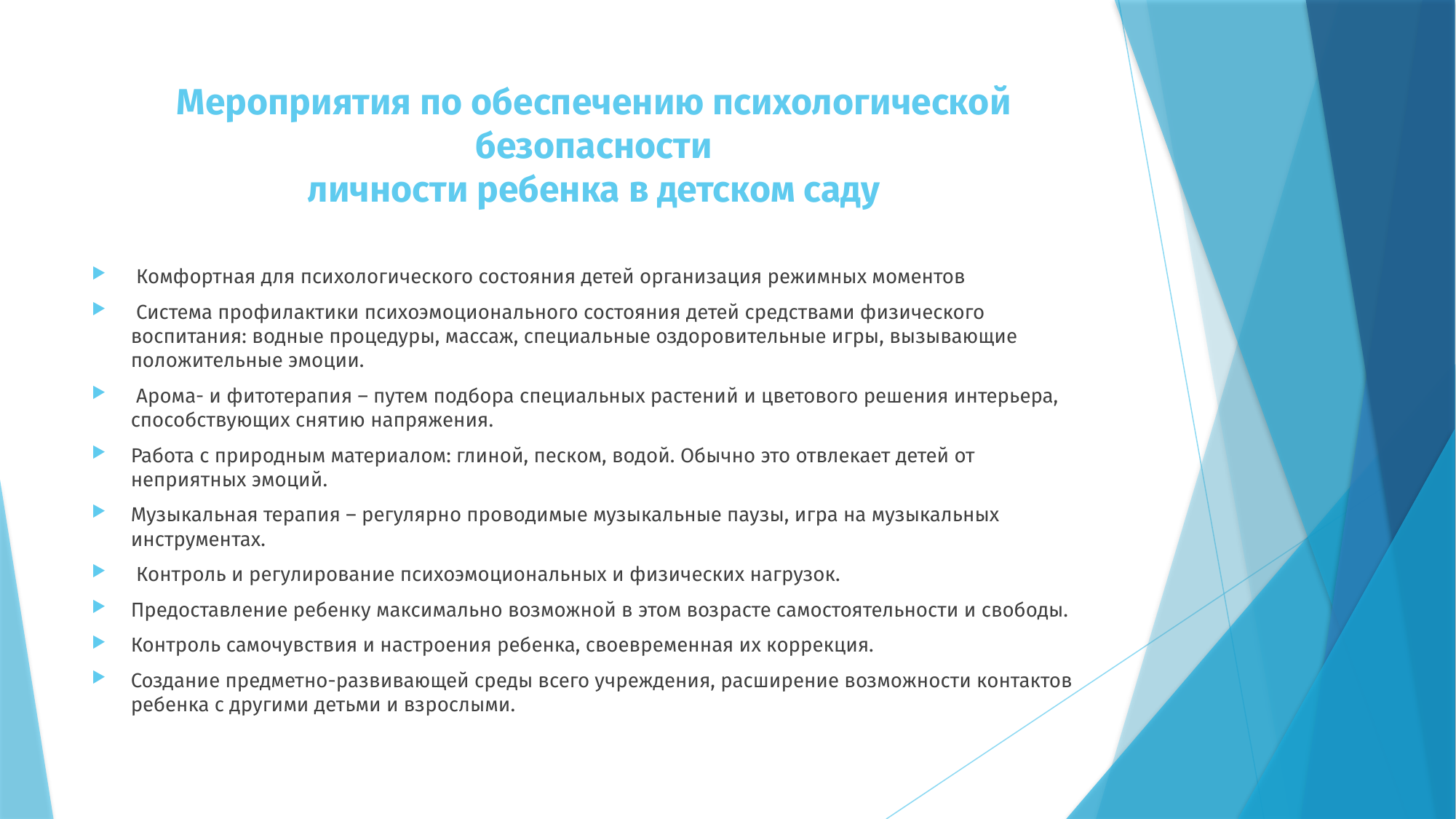

# Мероприятия по обеспечению психологической безопасности личности ребенка в детском саду
 Комфортная для психологического состояния детей организация режимных моментов
 Система профилактики психоэмоционального состояния детей средствами физического воспитания: водные процедуры, массаж, специальные оздоровительные игры, вызывающие положительные эмоции.
 Арома- и фитотерапия – путем подбора специальных растений и цветового решения интерьера, способствующих снятию напряжения.
Работа с природным материалом: глиной, песком, водой. Обычно это отвлекает детей от неприятных эмоций.
Музыкальная терапия – регулярно проводимые музыкальные паузы, игра на музыкальных инструментах.
 Контроль и регулирование психоэмоциональных и физических нагрузок.
Предоставление ребенку максимально возможной в этом возрасте самостоятельности и свободы.
Контроль самочувствия и настроения ребенка, своевременная их коррекция.
Создание предметно-развивающей среды всего учреждения, расширение возможности контактов ребенка с другими детьми и взрослыми.